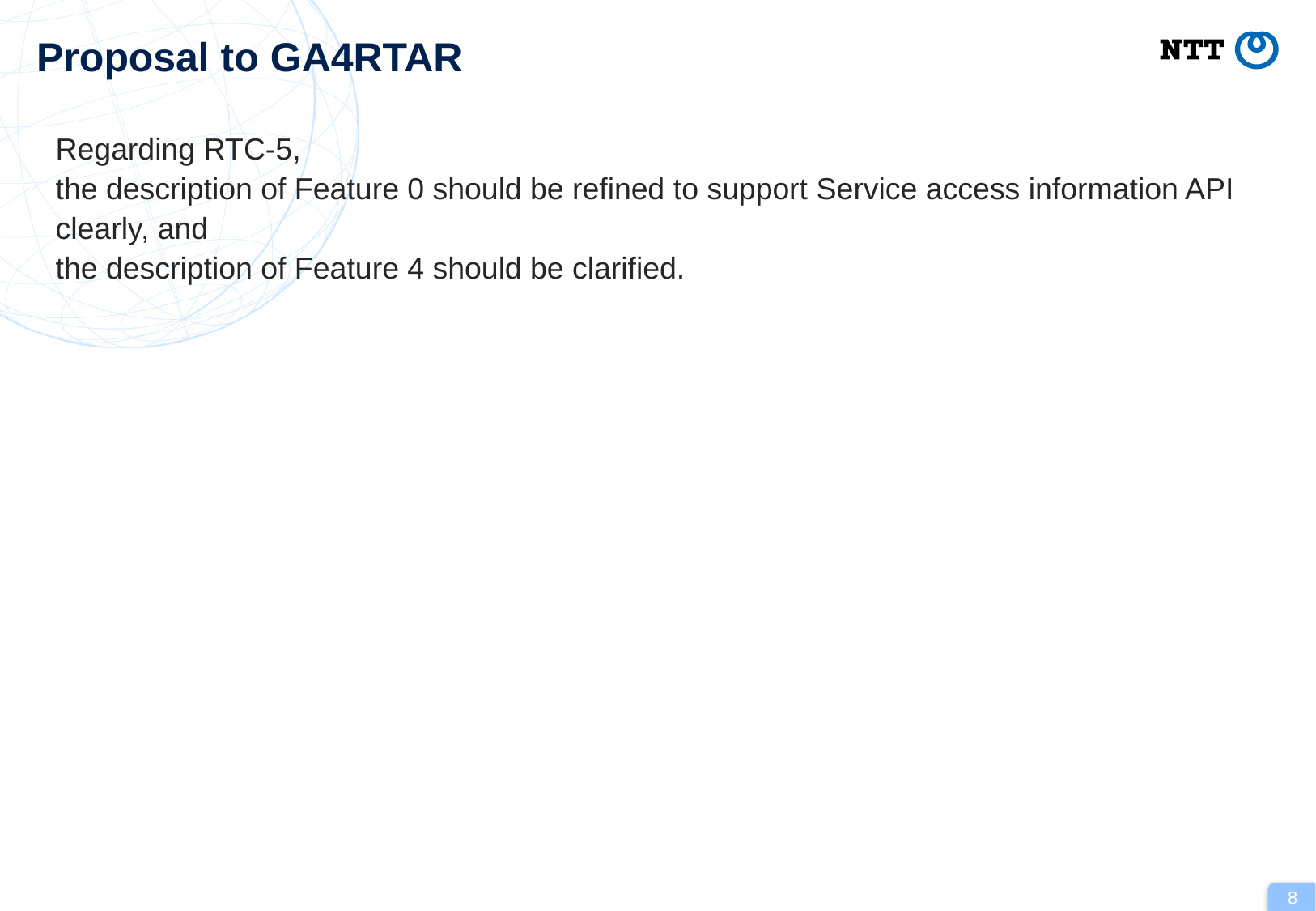

# Proposal to GA4RTAR
Regarding RTC-5,
the description of Feature 0 should be refined to support Service access information API clearly, and
the description of Feature 4 should be clarified.